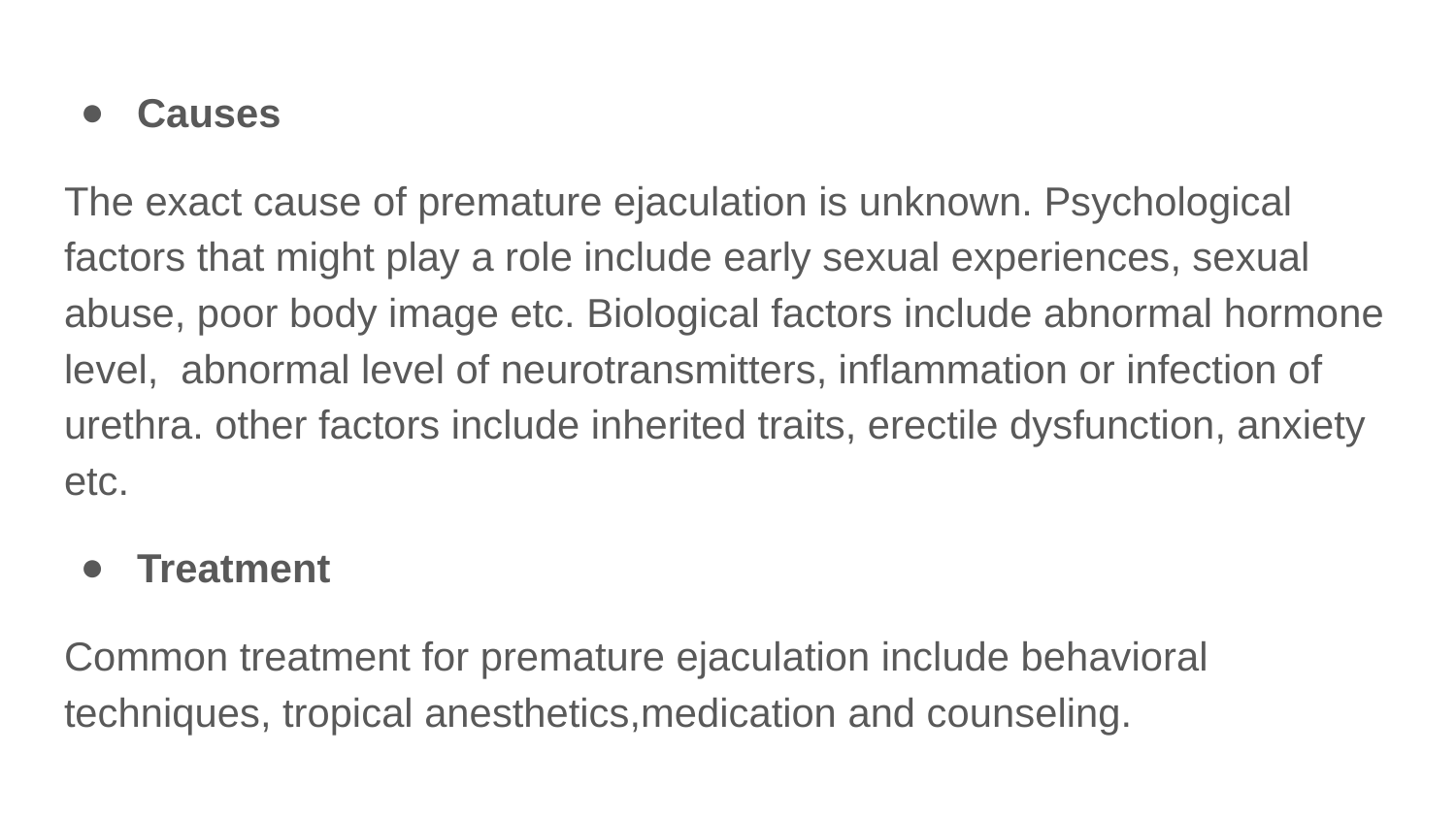

Causes
The exact cause of premature ejaculation is unknown. Psychological factors that might play a role include early sexual experiences, sexual abuse, poor body image etc. Biological factors include abnormal hormone level,  abnormal level of neurotransmitters, inflammation or infection of urethra. other factors include inherited traits, erectile dysfunction, anxiety etc.
Treatment
Common treatment for premature ejaculation include behavioral techniques, tropical anesthetics,medication and counseling.